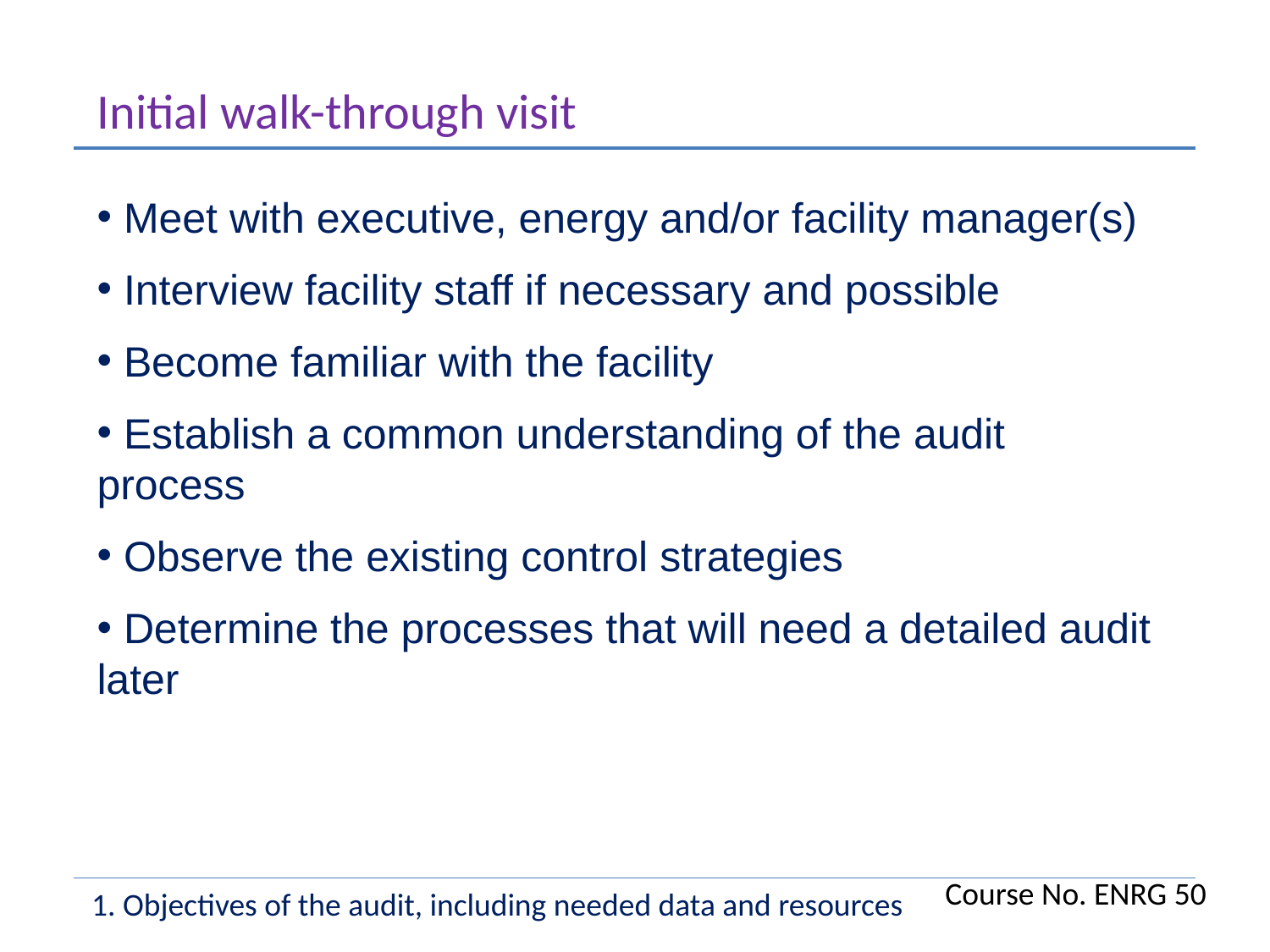

Initial walk-through visit
 Meet with executive, energy and/or facility manager(s)
 Interview facility staff if necessary and possible
 Become familiar with the facility
 Establish a common understanding of the audit process
 Observe the existing control strategies
 Determine the processes that will need a detailed audit later
Course No. ENRG 50
1. Objectives of the audit, including needed data and resources